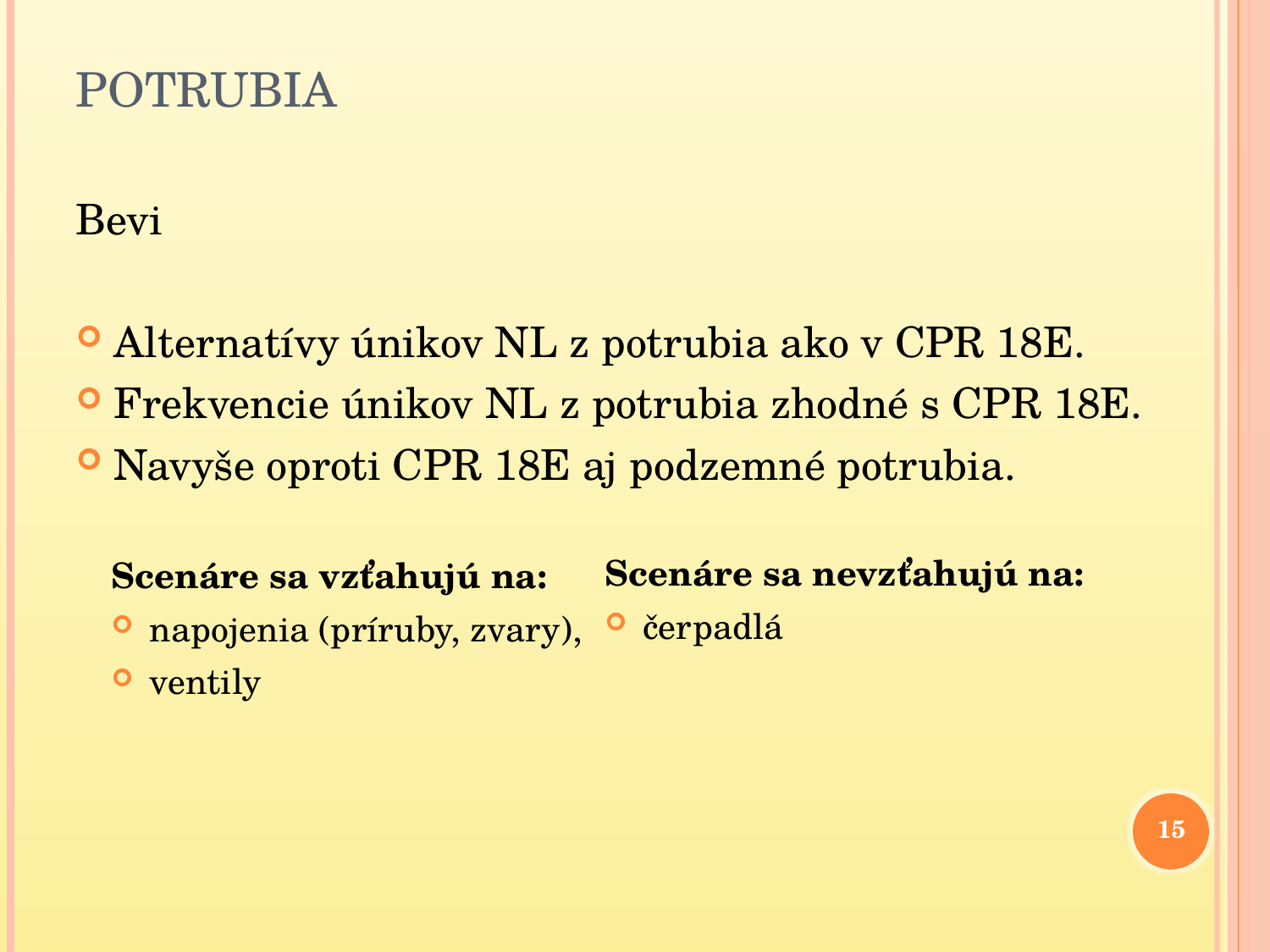

# Potrubia
Bevi

Alternatívy únikov NL z potrubia ako v CPR 18E.
Frekvencie únikov NL z potrubia zhodné s CPR 18E.
Navyše oproti CPR 18E aj podzemné potrubia.

Scenáre sa nevzťahujú na:
čerpadlá
Scenáre sa vzťahujú na:
napojenia (príruby, zvary),
ventily
15